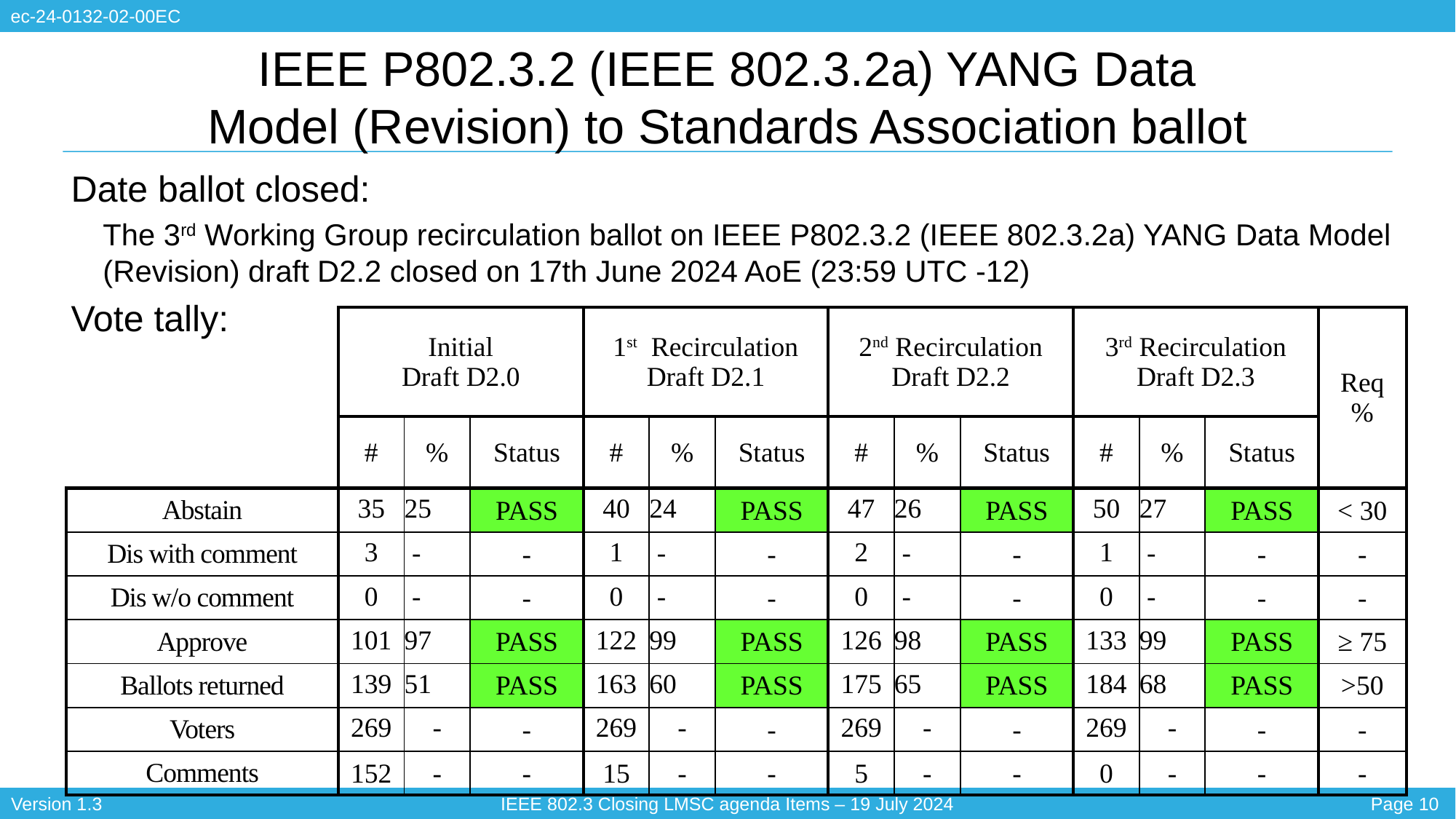

# IEEE P802.3.2 (IEEE 802.3.2a) YANG Data Model (Revision) to Standards Association ballot
Date ballot closed:
The 3rd Working Group recirculation ballot on IEEE P802.3.2 (IEEE 802.3.2a) YANG Data Model (Revision) draft D2.2 closed on 17th June 2024 AoE (23:59 UTC -12)
Vote tally:

|  | Initial Draft D2.0 |  |  | 1st Recirculation Draft D2.1 |  |  | 2nd Recirculation Draft D2.2 |  |  | 3rd Recirculation Draft D2.3 |  |  | Req % |
| --- | --- | --- | --- | --- | --- | --- | --- | --- | --- | --- | --- | --- | --- |
|  | # | % | Status | # | % | Status | # | % | Status | # | % | Status |  |
| Abstain | 35 | 25 | PASS | 40 | 24 | PASS | 47 | 26 | PASS | 50 | 27 | PASS | < 30 |
| Dis with comment | 3 | - | - | 1 | - | - | 2 | - | - | 1 | - | - | - |
| Dis w/o comment | 0 | - | - | 0 | - | - | 0 | - | - | 0 | - | - | - |
| Approve | 101 | 97 | PASS | 122 | 99 | PASS | 126 | 98 | PASS | 133 | 99 | PASS | ≥ 75 |
| Ballots returned | 139 | 51 | PASS | 163 | 60 | PASS | 175 | 65 | PASS | 184 | 68 | PASS | >50 |
| Voters | 269 | - | - | 269 | - | - | 269 | - | - | 269 | - | - | - |
| Comments | 152 | - | - | 15 | - | - | 5 | - | - | 0 | - | - | - |